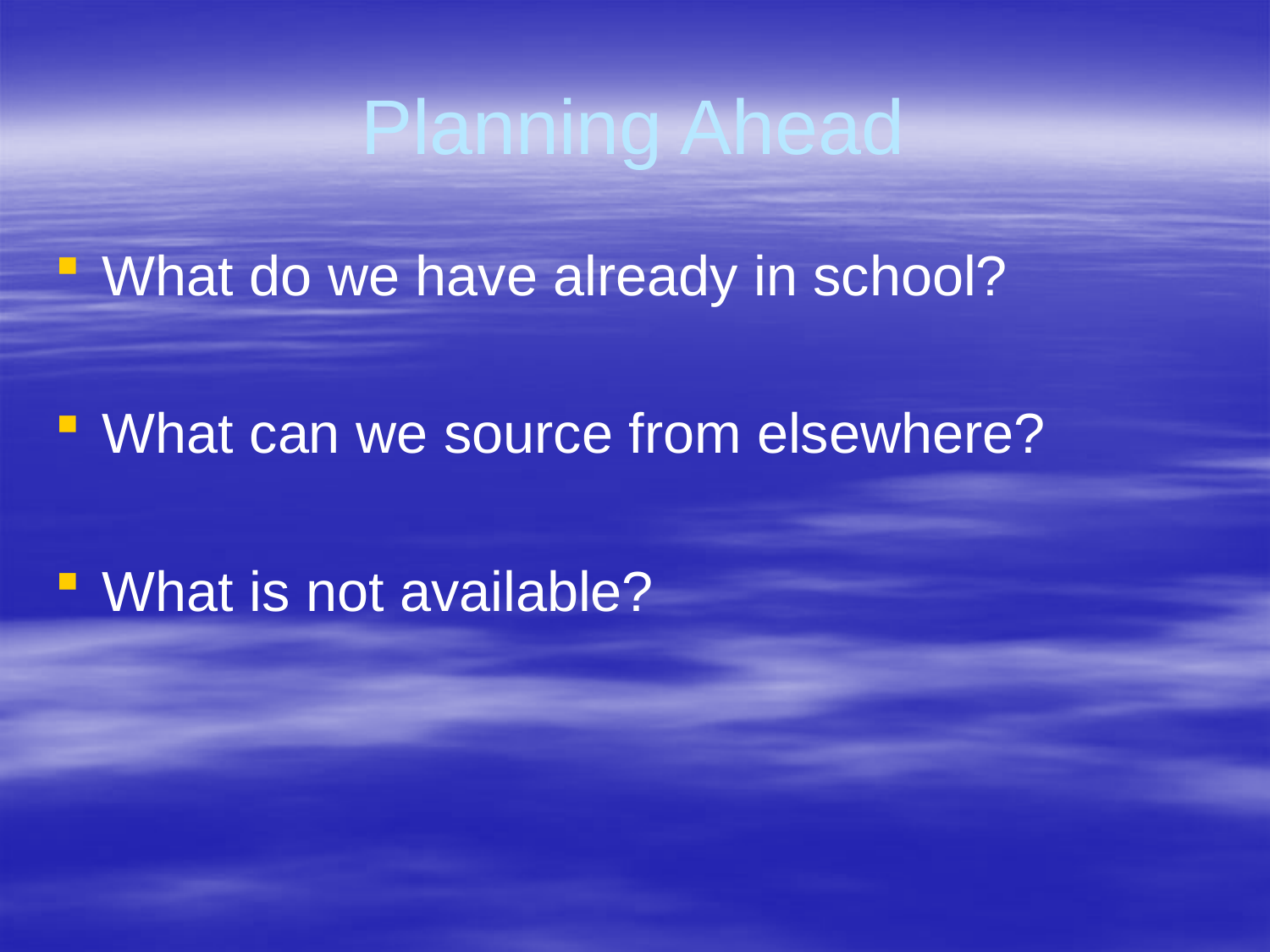

# Planning Ahead
What do we have already in school?

What can we source from elsewhere?

What is not available?